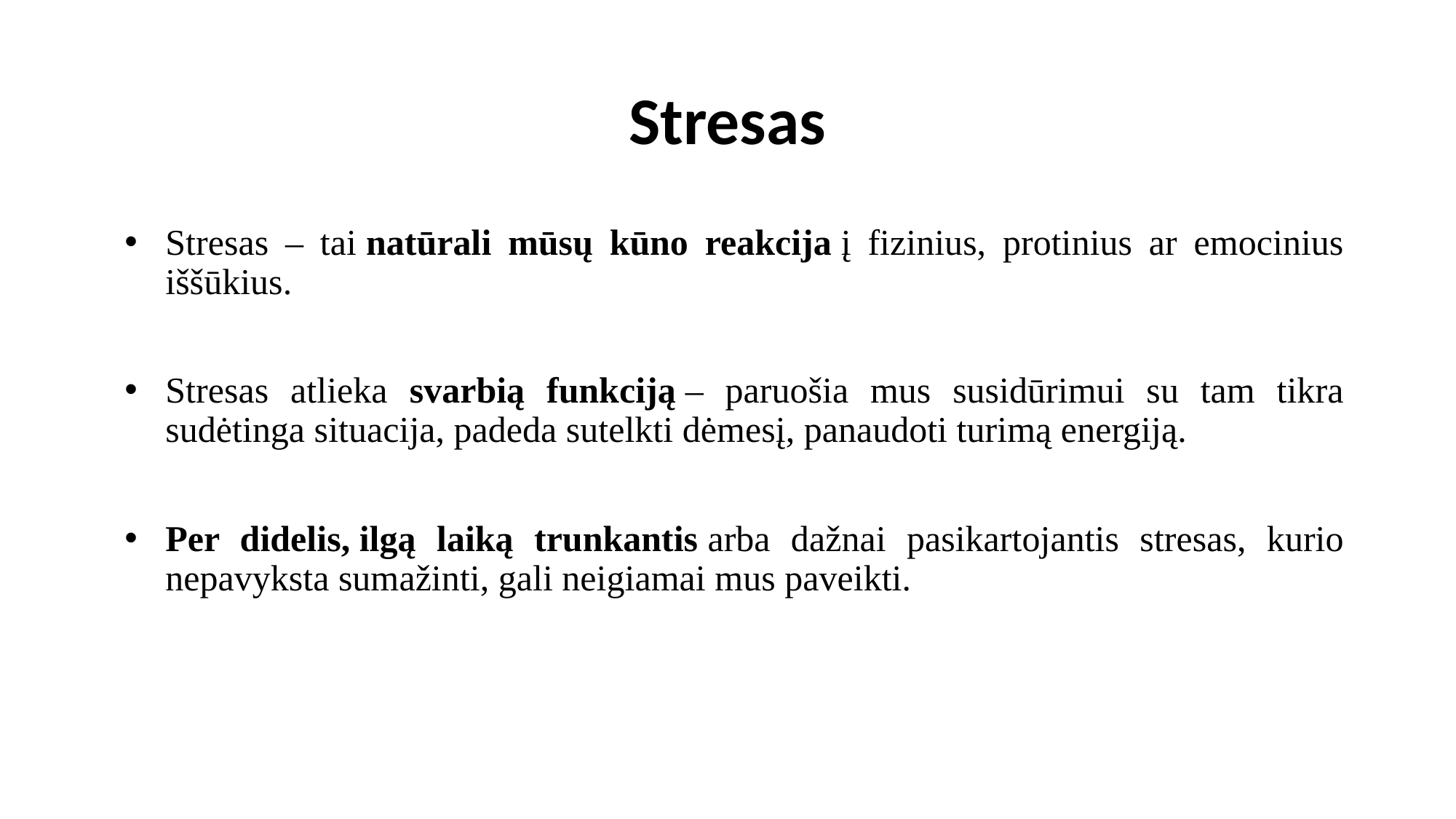

# Stresas
Stresas – tai natūrali mūsų kūno reakcija į fizinius, protinius ar emocinius iššūkius.

Stresas atlieka svarbią funkciją – paruošia mus susidūrimui su tam tikra sudėtinga situacija, padeda sutelkti dėmesį, panaudoti turimą energiją.

Per didelis, ilgą laiką trunkantis arba dažnai pasikartojantis stresas, kurio nepavyksta sumažinti, gali neigiamai mus paveikti.